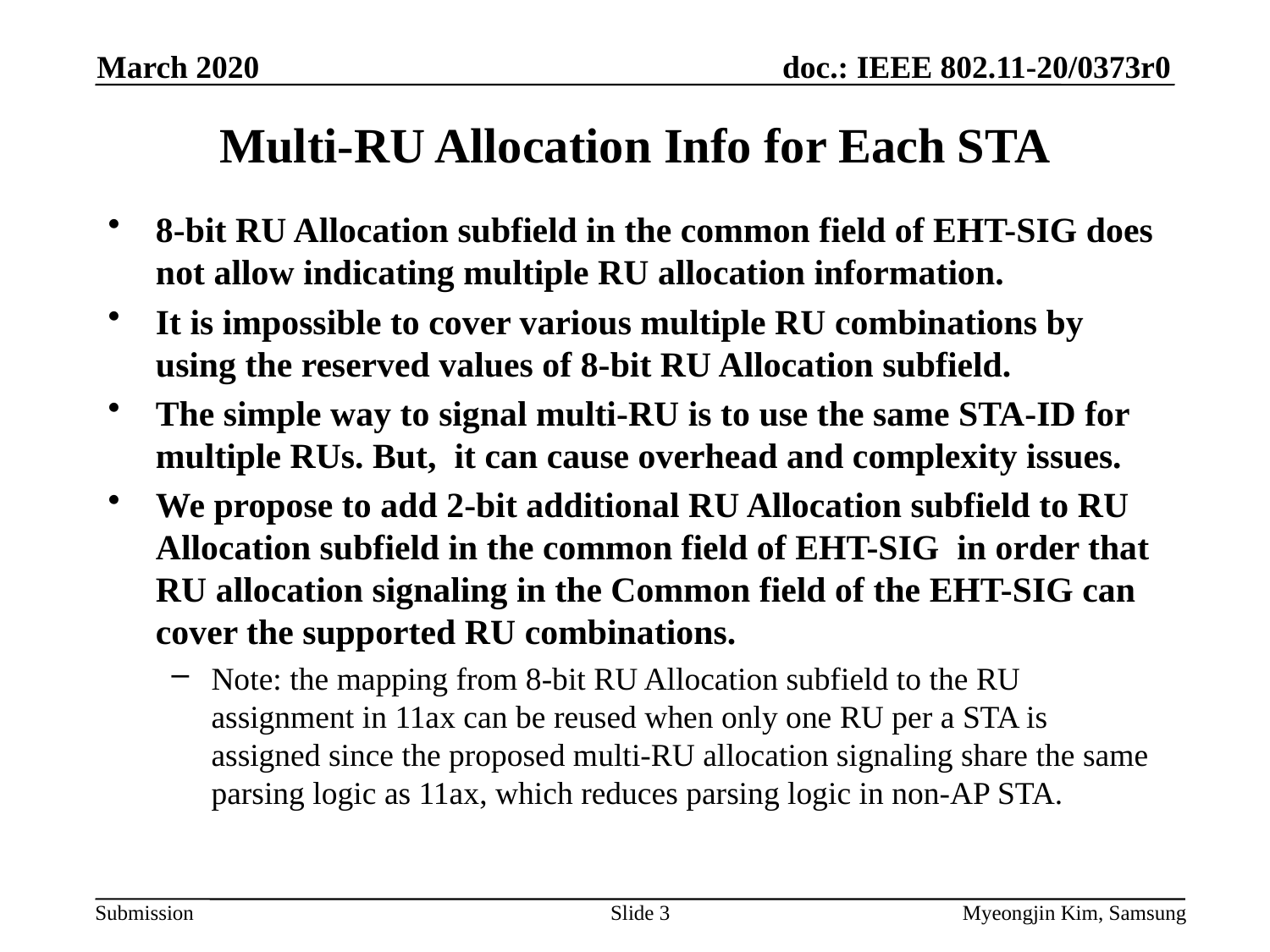

March 2020
# Multi-RU Allocation Info for Each STA
8-bit RU Allocation subfield in the common field of EHT-SIG does not allow indicating multiple RU allocation information.
It is impossible to cover various multiple RU combinations by using the reserved values of 8-bit RU Allocation subfield.
The simple way to signal multi-RU is to use the same STA-ID for multiple RUs. But,  it can cause overhead and complexity issues.
We propose to add 2-bit additional RU Allocation subfield to RU Allocation subfield in the common field of EHT-SIG  in order that RU allocation signaling in the Common field of the EHT-SIG can cover the supported RU combinations.
Note: the mapping from 8-bit RU Allocation subfield to the RU assignment in 11ax can be reused when only one RU per a STA is assigned since the proposed multi-RU allocation signaling share the same parsing logic as 11ax, which reduces parsing logic in non-AP STA.
Slide 3
Myeongjin Kim, Samsung